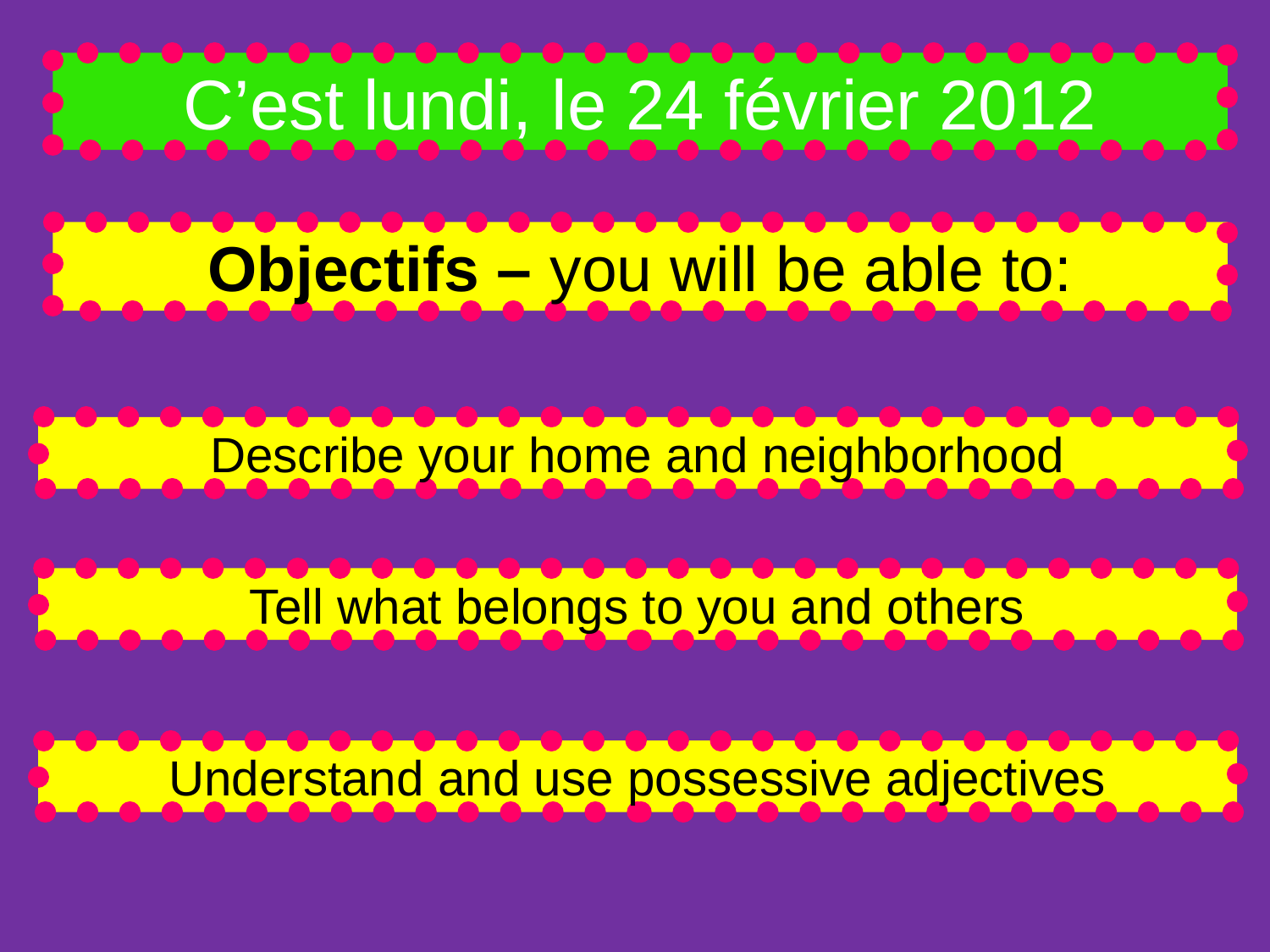

C’est lundi, le 24 février 2012
Objectifs – you will be able to:
Describe your home and neighborhood
Tell what belongs to you and others
Understand and use possessive adjectives